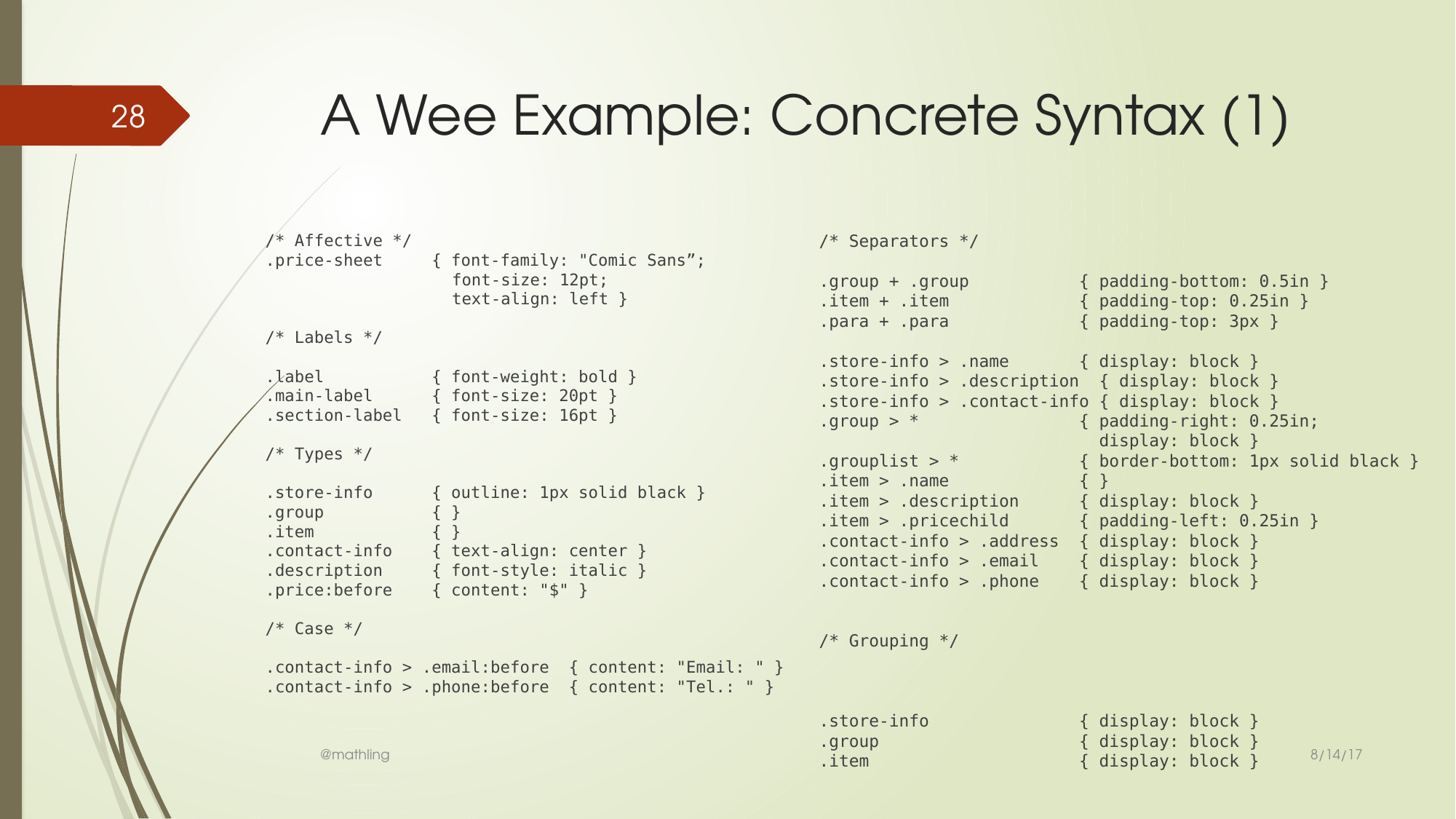

# A Wee Example: Concrete Syntax (1)
28
/* Affective */
.price-sheet     { font-family: "Comic Sans”;
                   font-size: 12pt;
                   text-align: left }

/* Labels */

.label           { font-weight: bold }
.main-label      { font-size: 20pt }
.section-label   { font-size: 16pt }

/* Types */

.store-info      { outline: 1px solid black }
.group           { }
.item            { }
.contact-info    { text-align: center }
.description     { font-style: italic }
.price:before    { content: "$" }

/* Case */

.contact-info > .email:before  { content: "Email: " }
.contact-info > .phone:before  { content: "Tel.: " }
/* Separators */

.group + .group           { padding-bottom: 0.5in }
.item + .item             { padding-top: 0.25in }
.para + .para             { padding-top: 3px }

.store-info > .name       { display: block }
.store-info > .description  { display: block }
.store-info > .contact-info { display: block }
.group > *                { padding-right: 0.25in;
                            display: block }
.grouplist > *            { border-bottom: 1px solid black }
.item > .name             { }
.item > .description      { display: block }
.item > .pricechild       { padding-left: 0.25in }
.contact-info > .address  { display: block }
.contact-info > .email    { display: block }
.contact-info > .phone    { display: block }

/* Grouping */

.store-info               { display: block }
.group                    { display: block }
.item                     { display: block }
8/14/17
@mathling